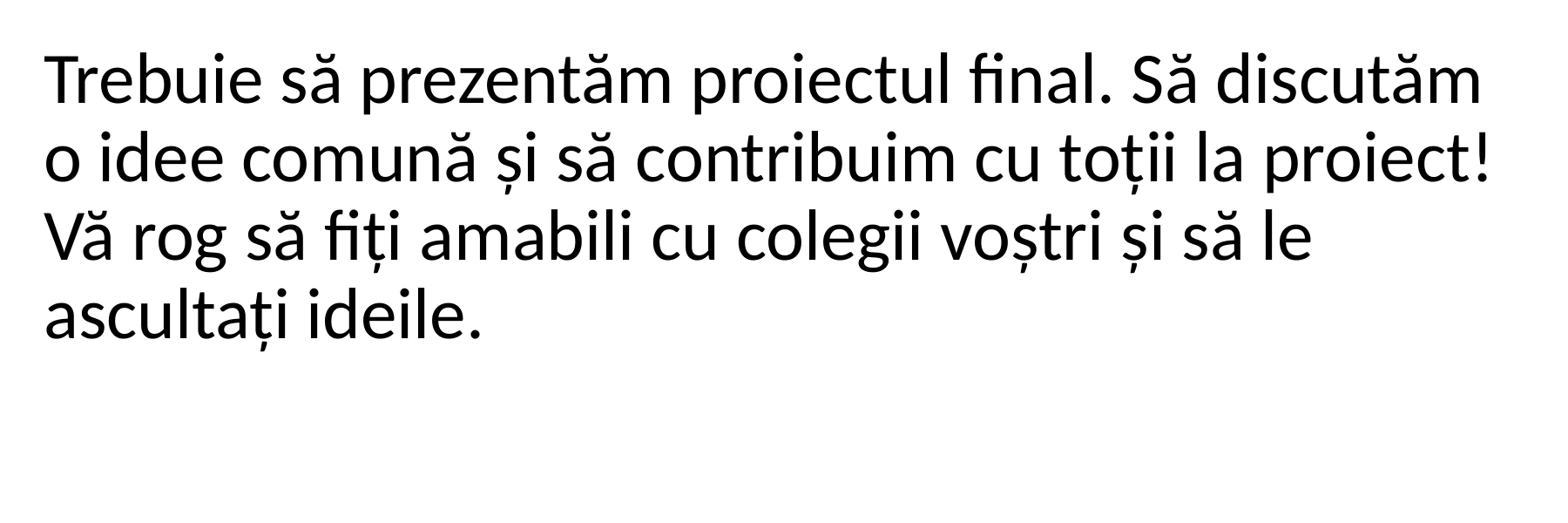

Trebuie să prezentăm proiectul final. Să discutăm o idee comună și să contribuim cu toții la proiect! Vă rog să fiți amabili cu colegii voștri și să le ascultați ideile.